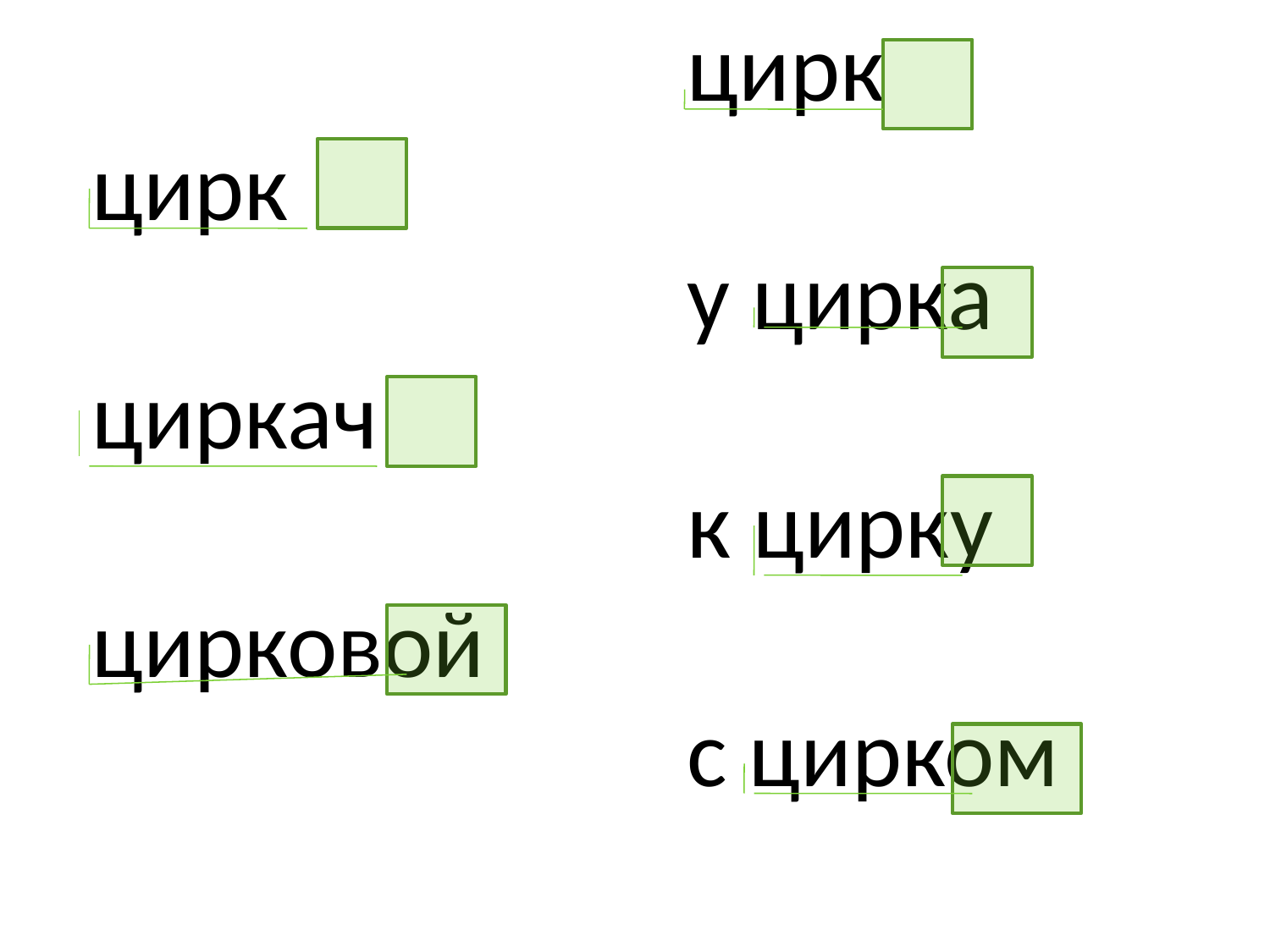

цирк

у цирка

к цирку

с цирком

цирк

циркач

цирковой